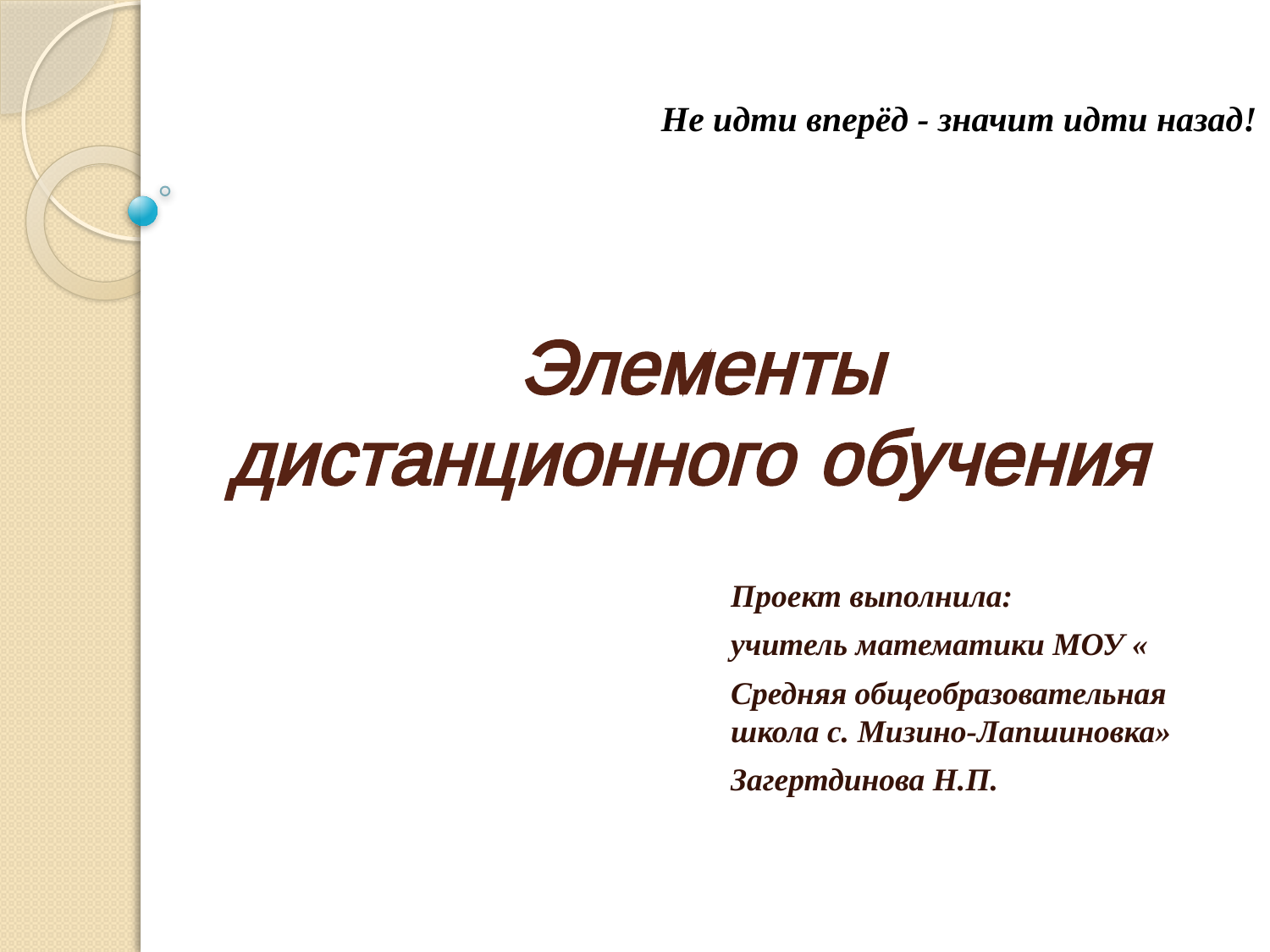

Не идти вперёд - значит идти назад!
# Элементы дистанционного обучения
Проект выполнила:
учитель математики МОУ «
Средняя общеобразовательная школа с. Мизино-Лапшиновка»
Загертдинова Н.П.